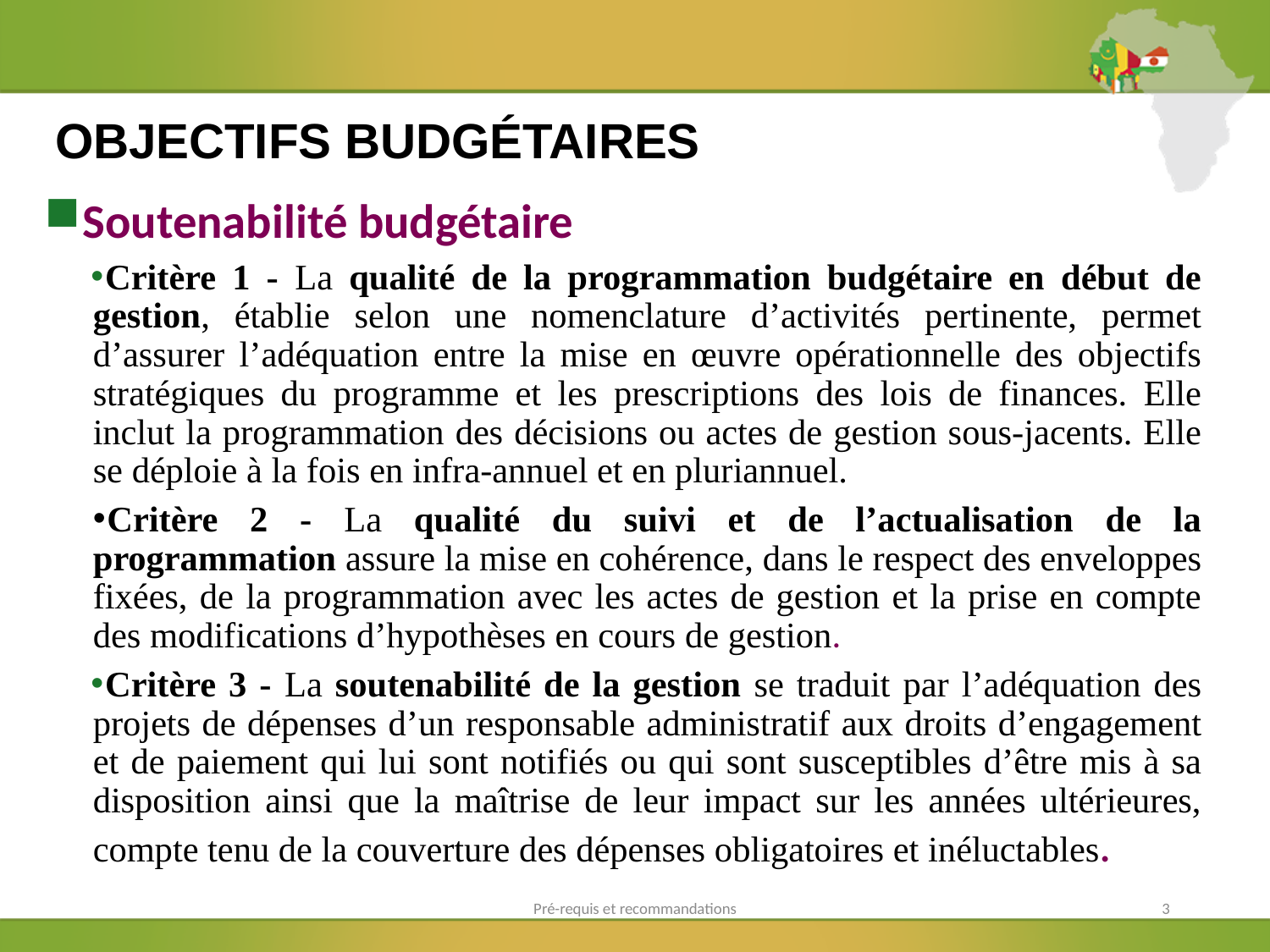

# Objectifs budgétaires
Soutenabilité budgétaire
Critère 1 - La qualité de la programmation budgétaire en début de gestion, établie selon une nomenclature d’activités pertinente, permet d’assurer l’adéquation entre la mise en œuvre opérationnelle des objectifs stratégiques du programme et les prescriptions des lois de finances. Elle inclut la programmation des décisions ou actes de gestion sous-jacents. Elle se déploie à la fois en infra-annuel et en pluriannuel.
Critère 2 - La qualité du suivi et de l’actualisation de la programmation assure la mise en cohérence, dans le respect des enveloppes fixées, de la programmation avec les actes de gestion et la prise en compte des modifications d’hypothèses en cours de gestion.
Critère 3 - La soutenabilité de la gestion se traduit par l’adéquation des projets de dépenses d’un responsable administratif aux droits d’engagement et de paiement qui lui sont notifiés ou qui sont susceptibles d’être mis à sa disposition ainsi que la maîtrise de leur impact sur les années ultérieures, compte tenu de la couverture des dépenses obligatoires et inéluctables.

Pré-requis et recommandations
3